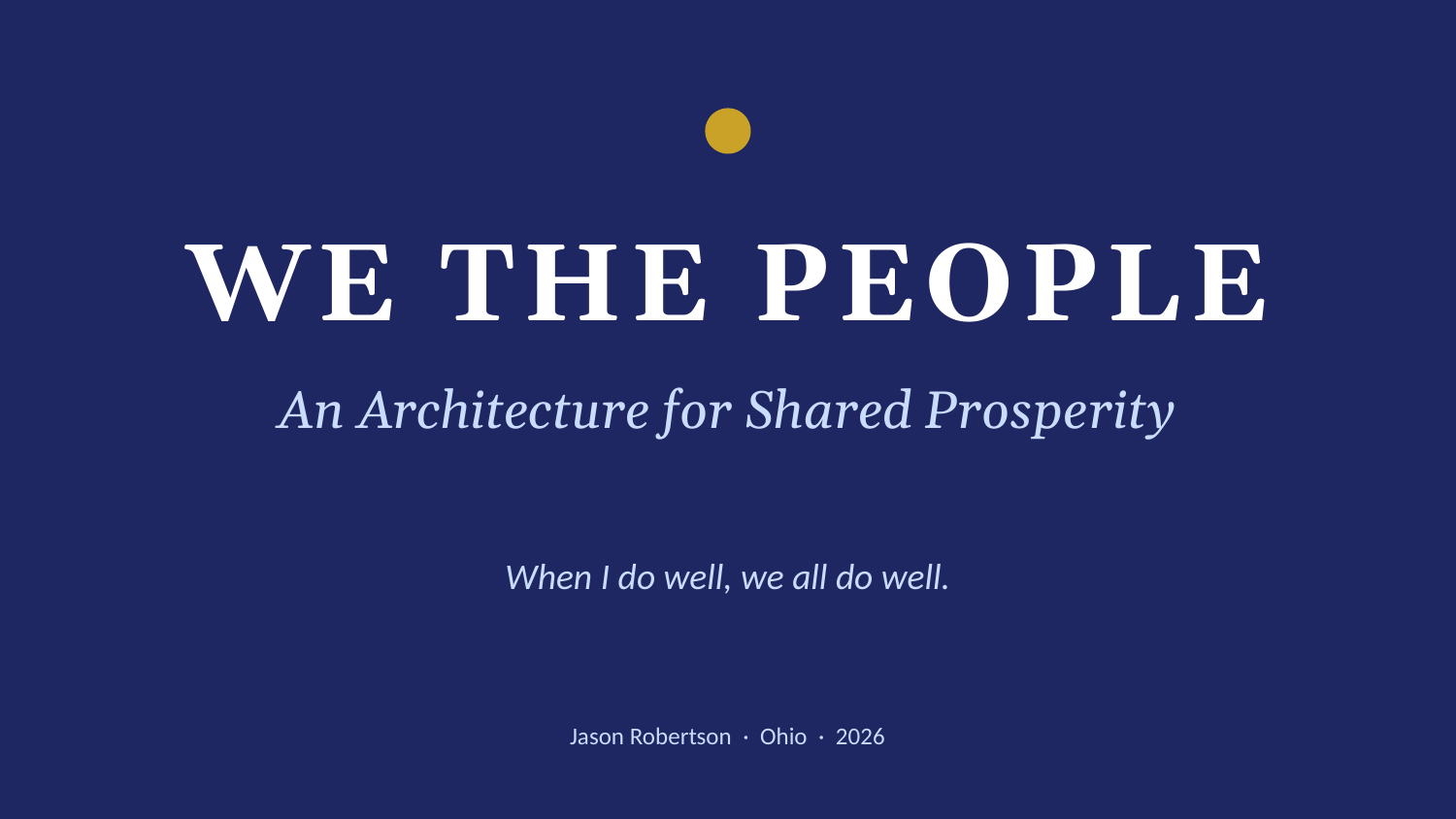

WE THE PEOPLE
An Architecture for Shared Prosperity
When I do well, we all do well.
Jason Robertson  ·  Ohio  ·  2026